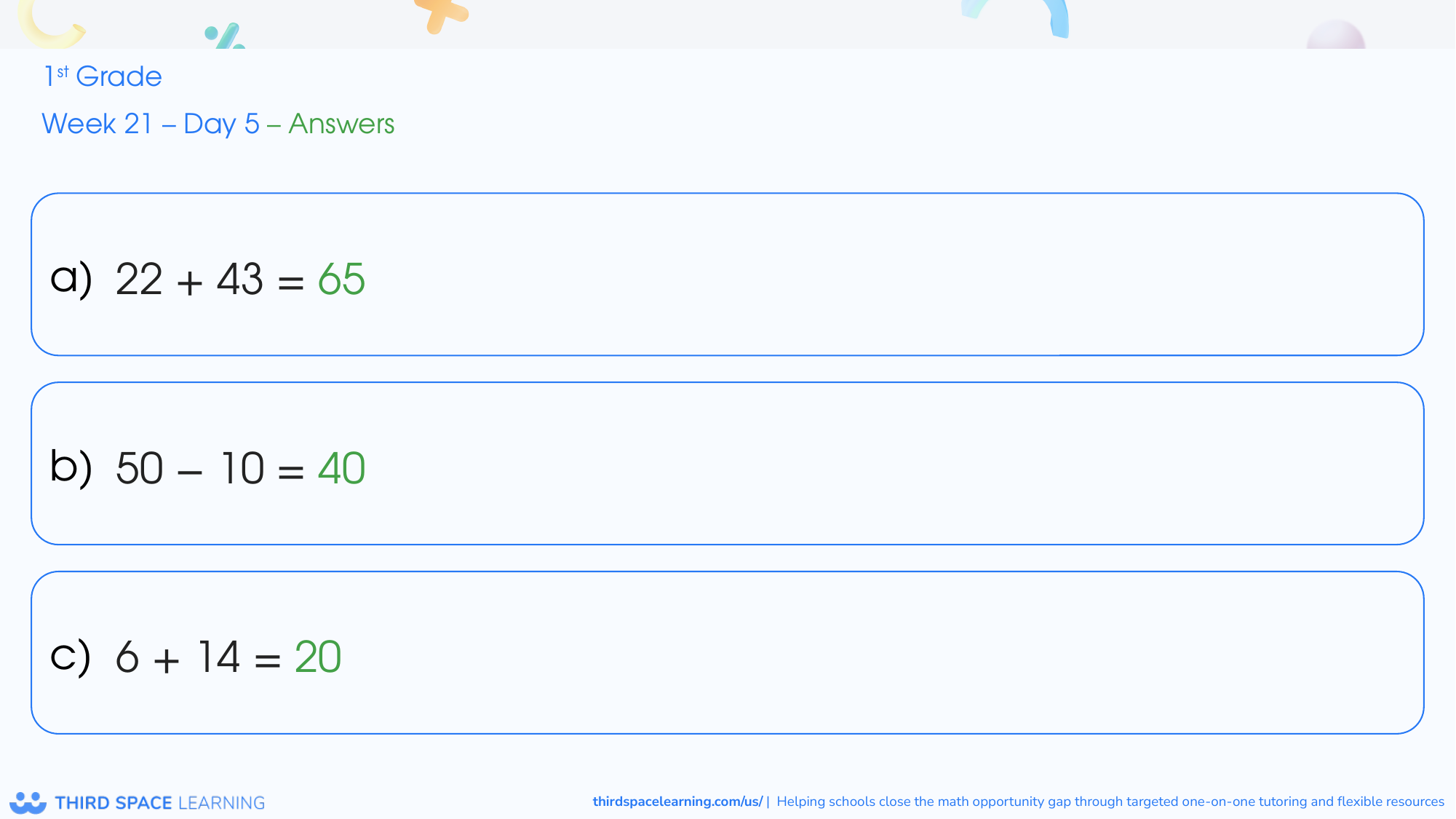

1st Grade
Week 21 – Day 5 – Answers
22 + 43 = 65
50 − 10 = 40
6 + 14 = 20